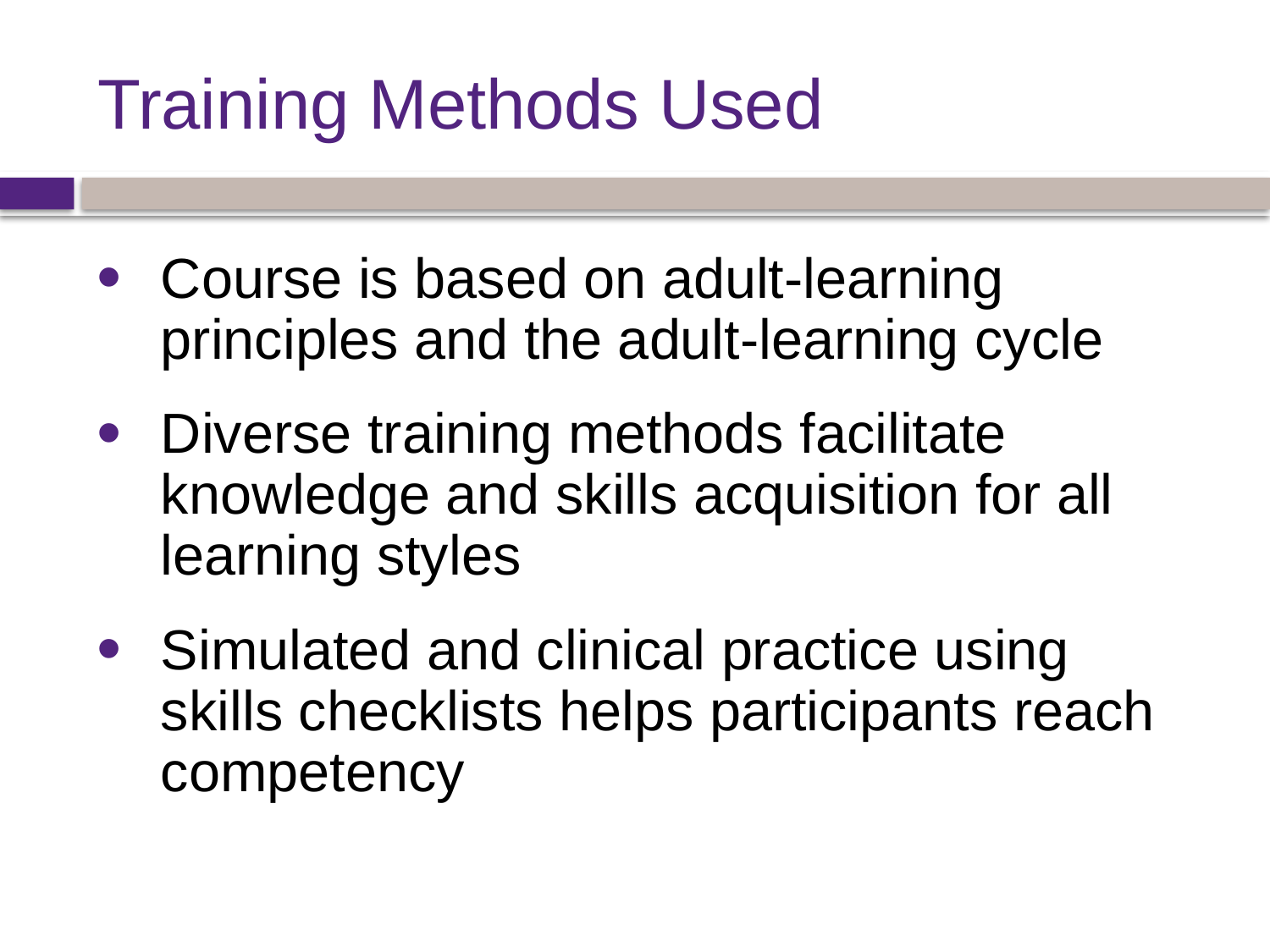

# Training Methods Used
Course is based on adult-learning principles and the adult-learning cycle
Diverse training methods facilitate knowledge and skills acquisition for all learning styles
Simulated and clinical practice using skills checklists helps participants reach competency